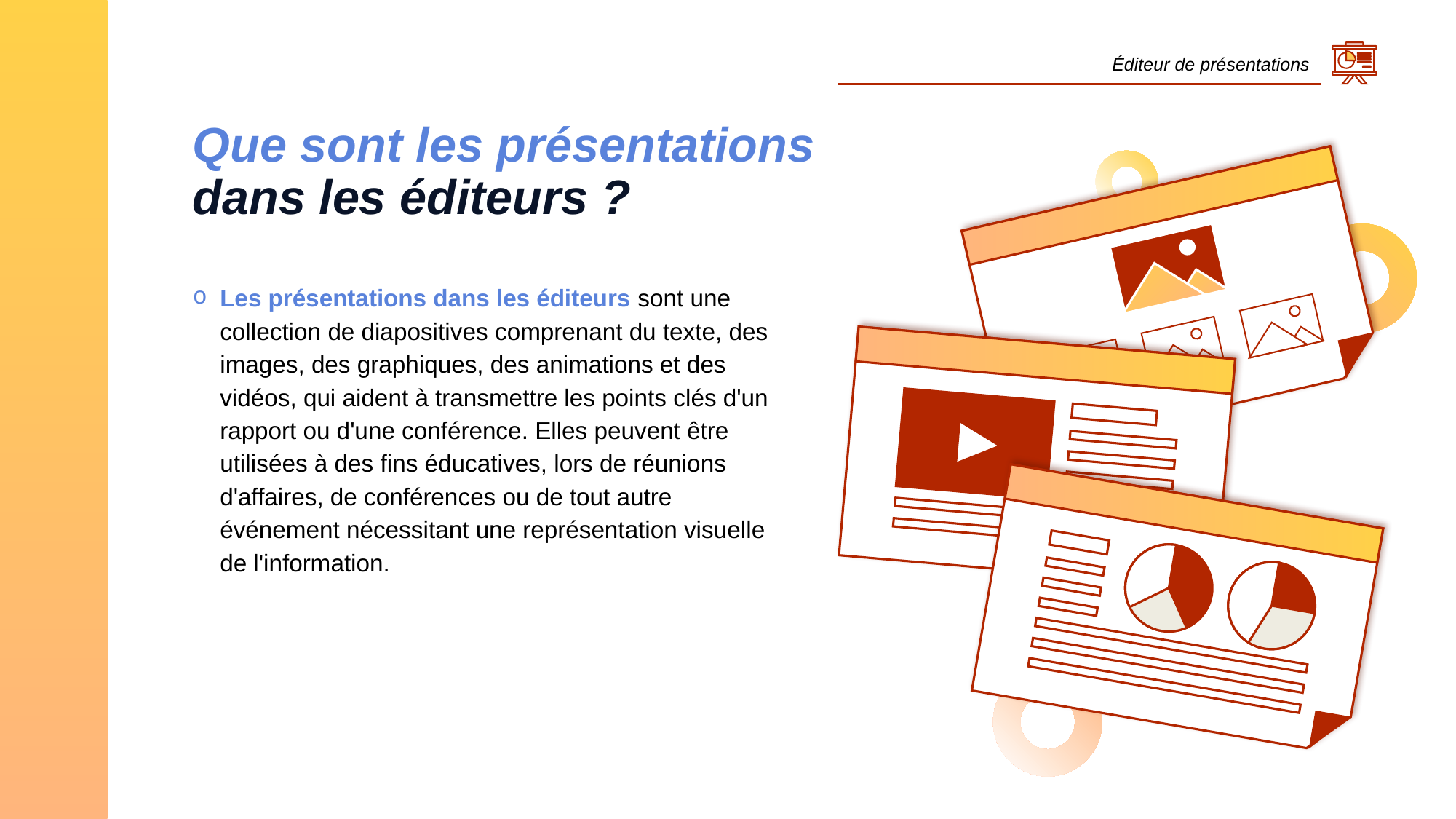

# Que sont les présentations dans les éditeurs ?

Les présentations dans les éditeurs sont une collection de diapositives comprenant du texte, des images, des graphiques, des animations et des vidéos, qui aident à transmettre les points clés d'un rapport ou d'une conférence. Elles peuvent être utilisées à des fins éducatives, lors de réunions d'affaires, de conférences ou de tout autre événement nécessitant une représentation visuelle de l'information.

3